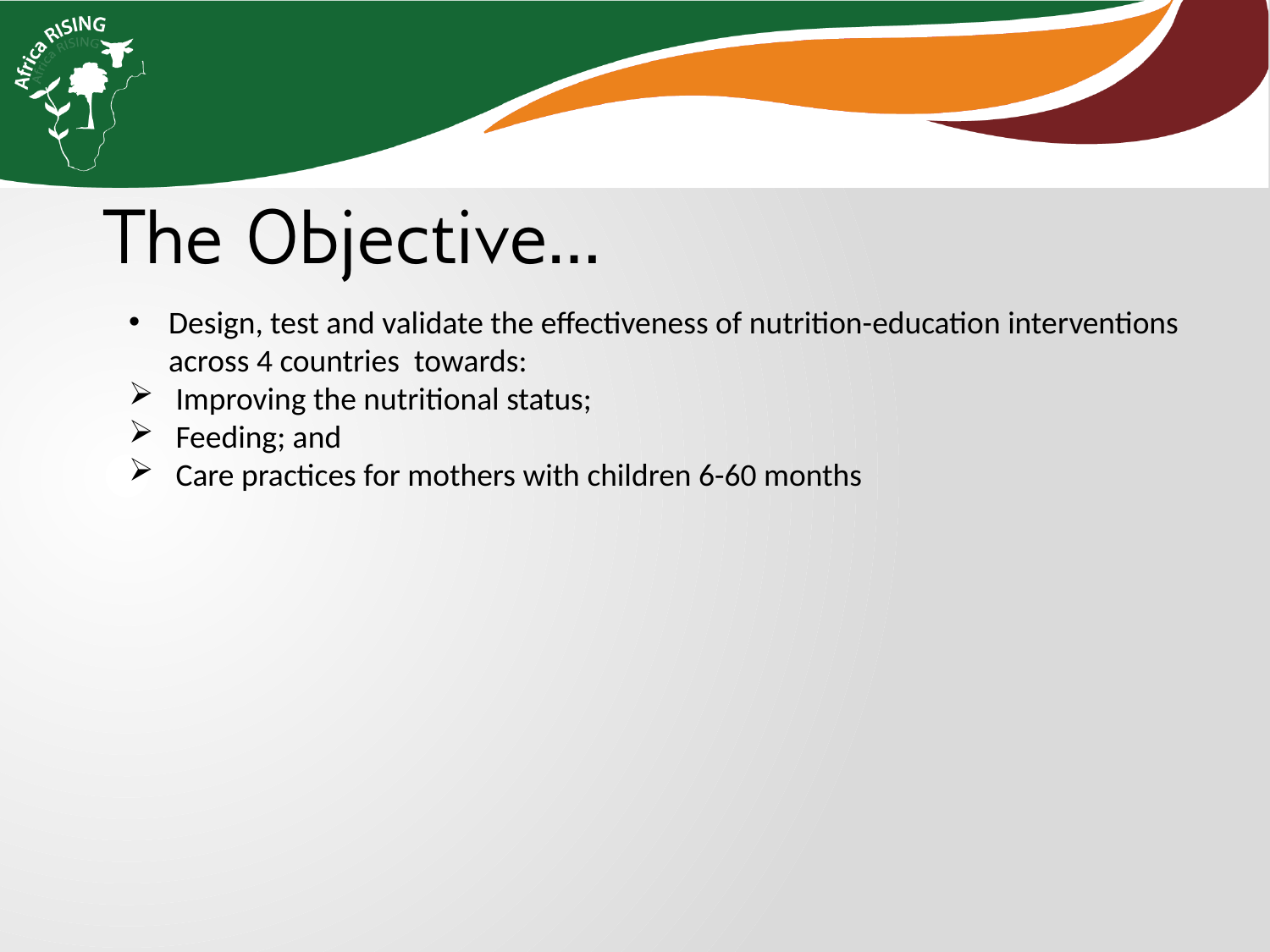

The Objective…
Design, test and validate the effectiveness of nutrition-education interventions across 4 countries  towards:
 Improving the nutritional status;
 Feeding; and
 Care practices for mothers with children 6-60 months